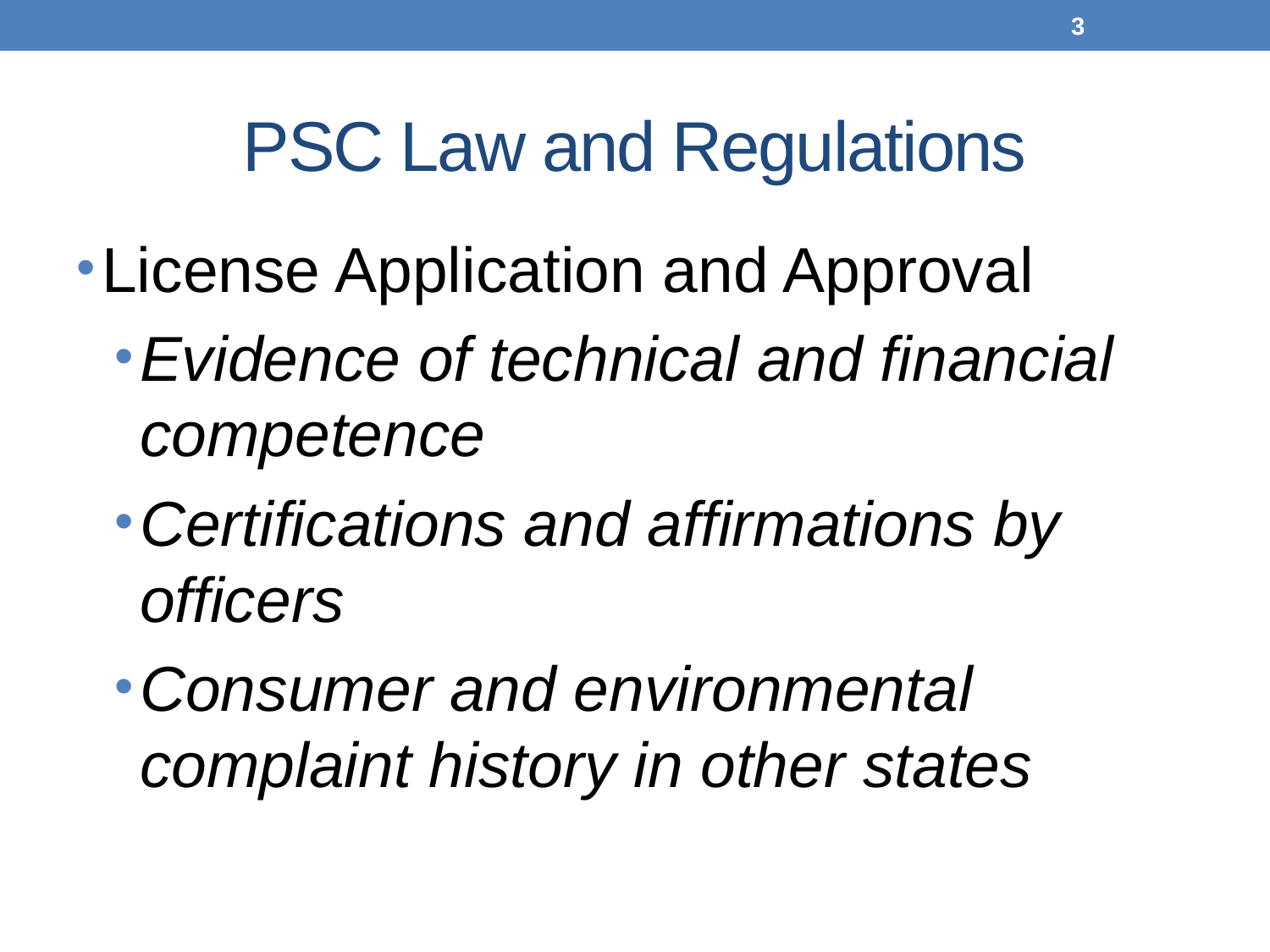

3
# PSC Law and Regulations
License Application and Approval
Evidence of technical and financial competence
Certifications and affirmations by officers
Consumer and environmental complaint history in other states